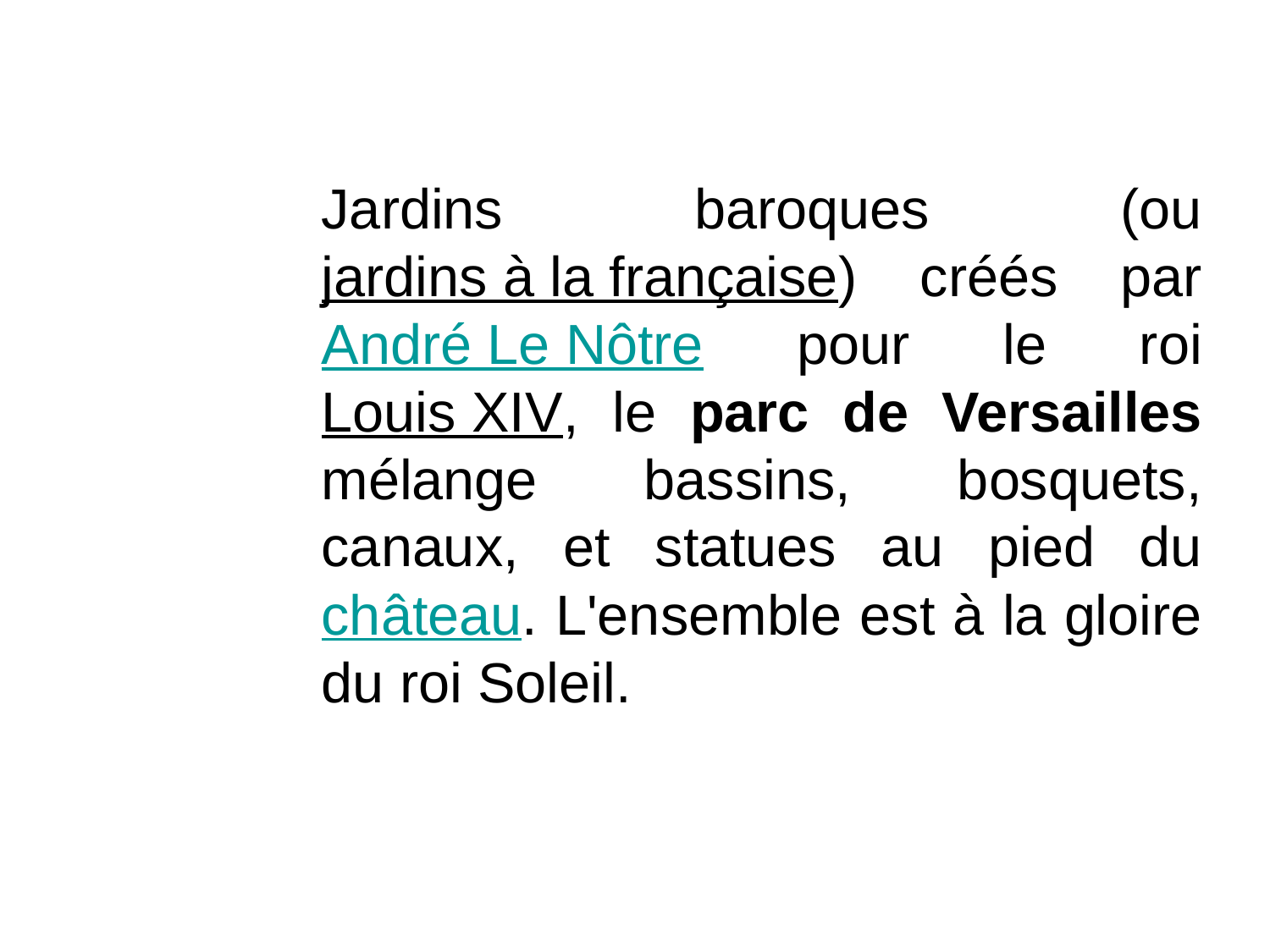

Jardins baroques (ou jardins à la française) créés par André Le Nôtre pour le roi Louis XIV, le parc de Versailles mélange bassins, bosquets, canaux, et statues au pied du château. L'ensemble est à la gloire du roi Soleil.